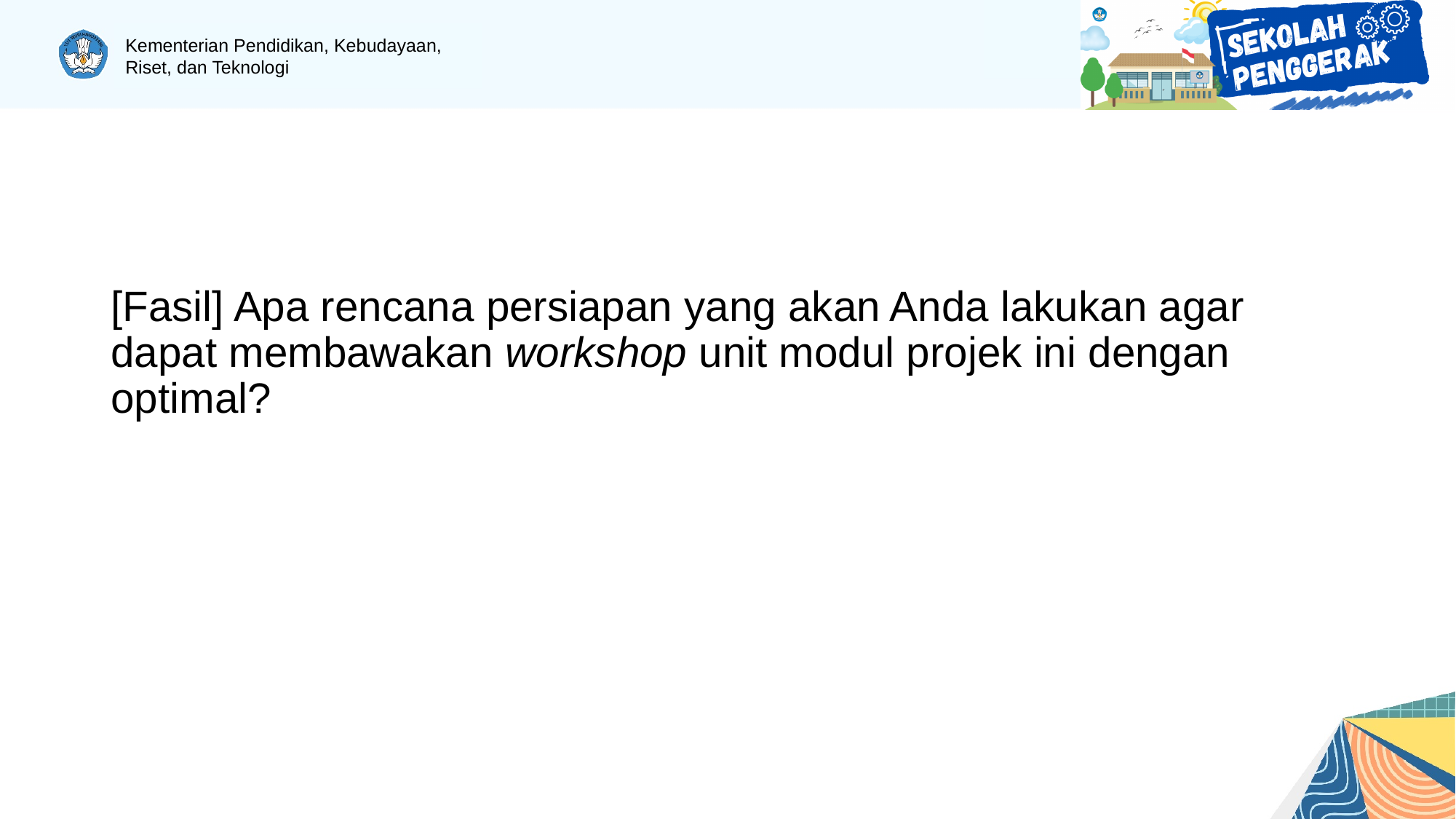

[Fasil] Apa rencana persiapan yang akan Anda lakukan agar dapat membawakan workshop unit modul projek ini dengan optimal?